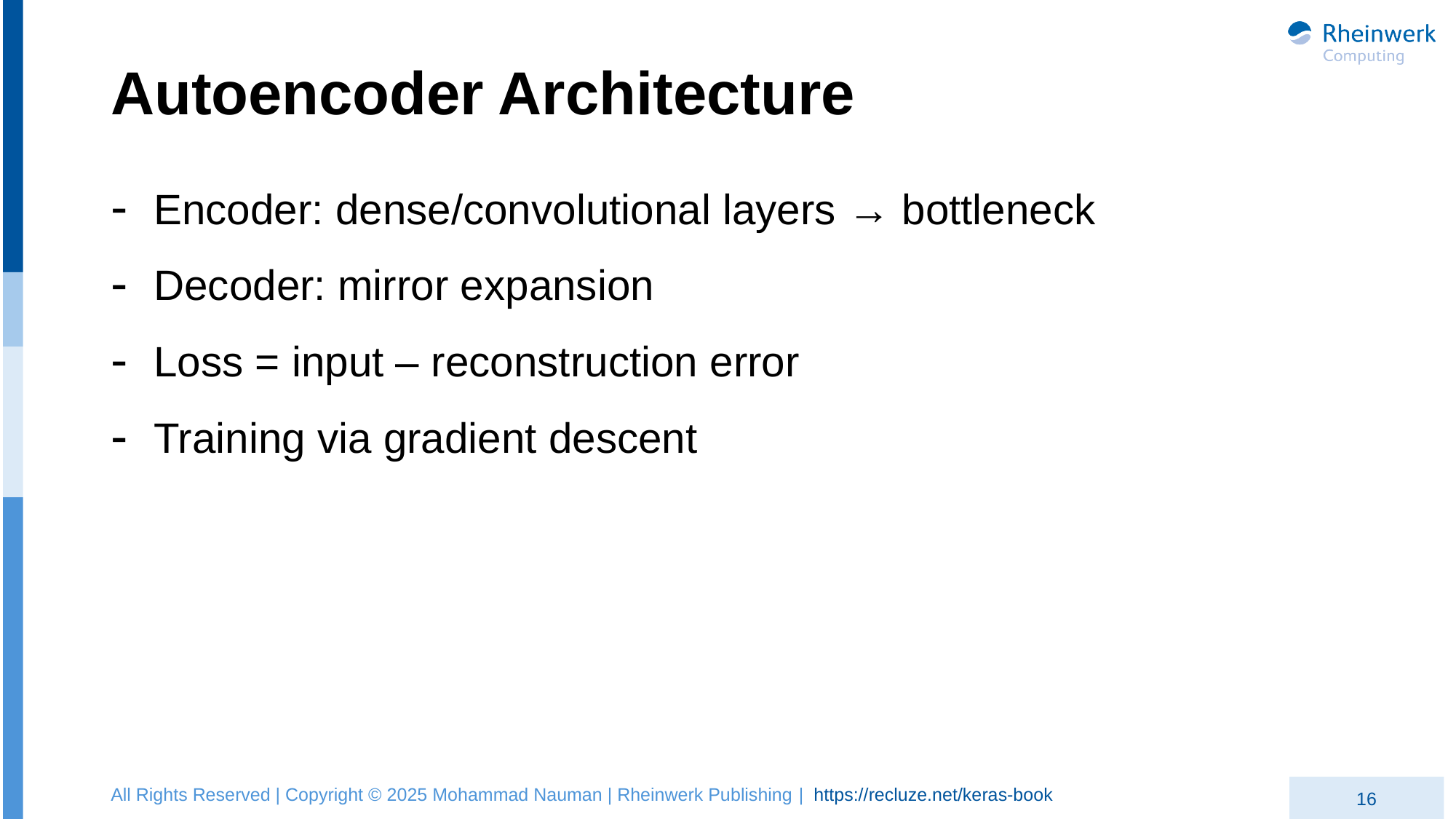

# Autoencoder Architecture
Encoder: dense/convolutional layers → bottleneck
Decoder: mirror expansion
Loss = input – reconstruction error
Training via gradient descent